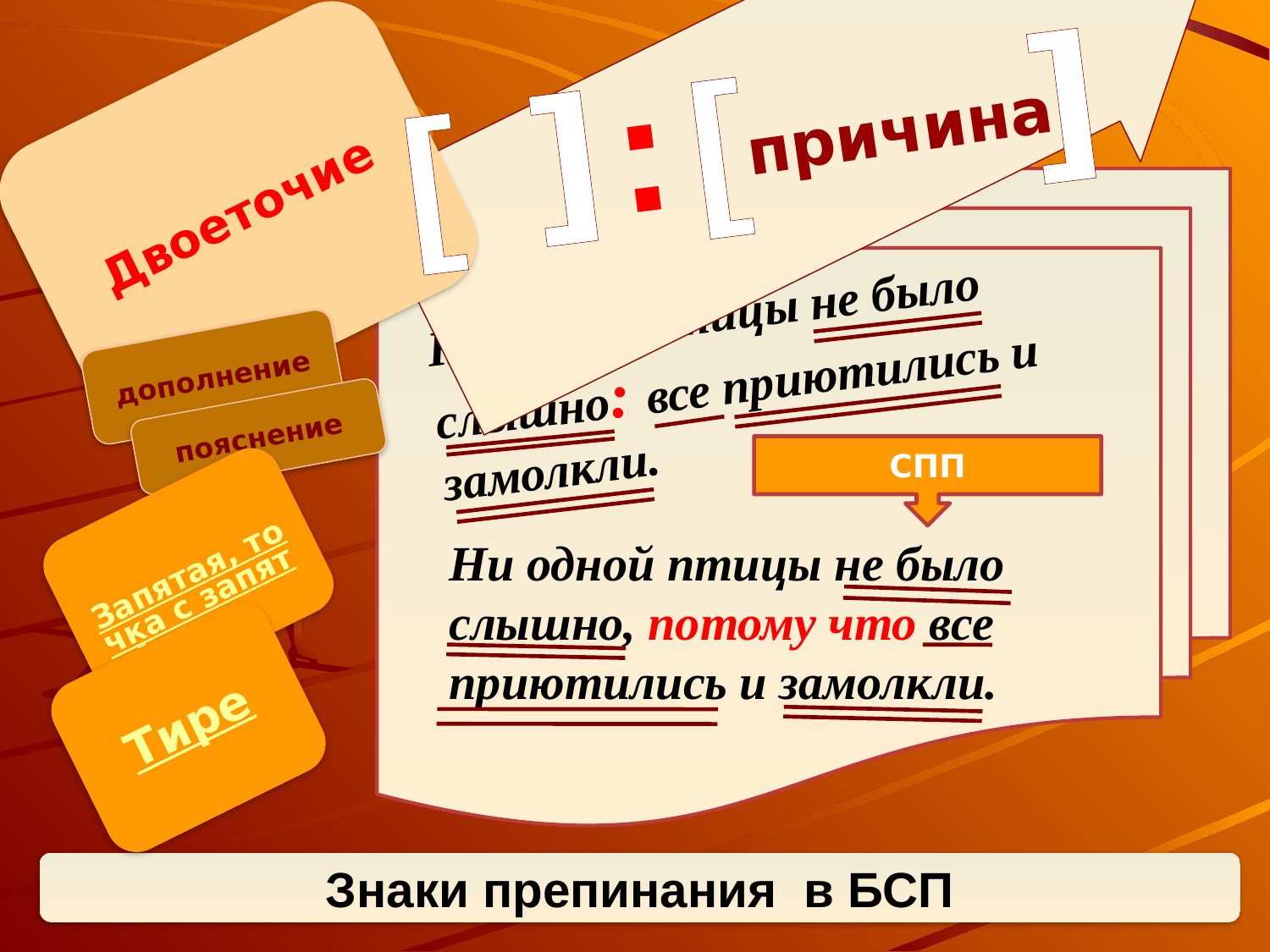

]
[
:
[
]
причина

Двоеточие

Ни одной птицы не было слышно: все приютились и замолкли.
дополнение
пояснение
СПП

Запятая, точка с запятой
Ни одной птицы не было слышно, потому что все приютились и замолкли.

Тире
Знаки препинания  в БСП